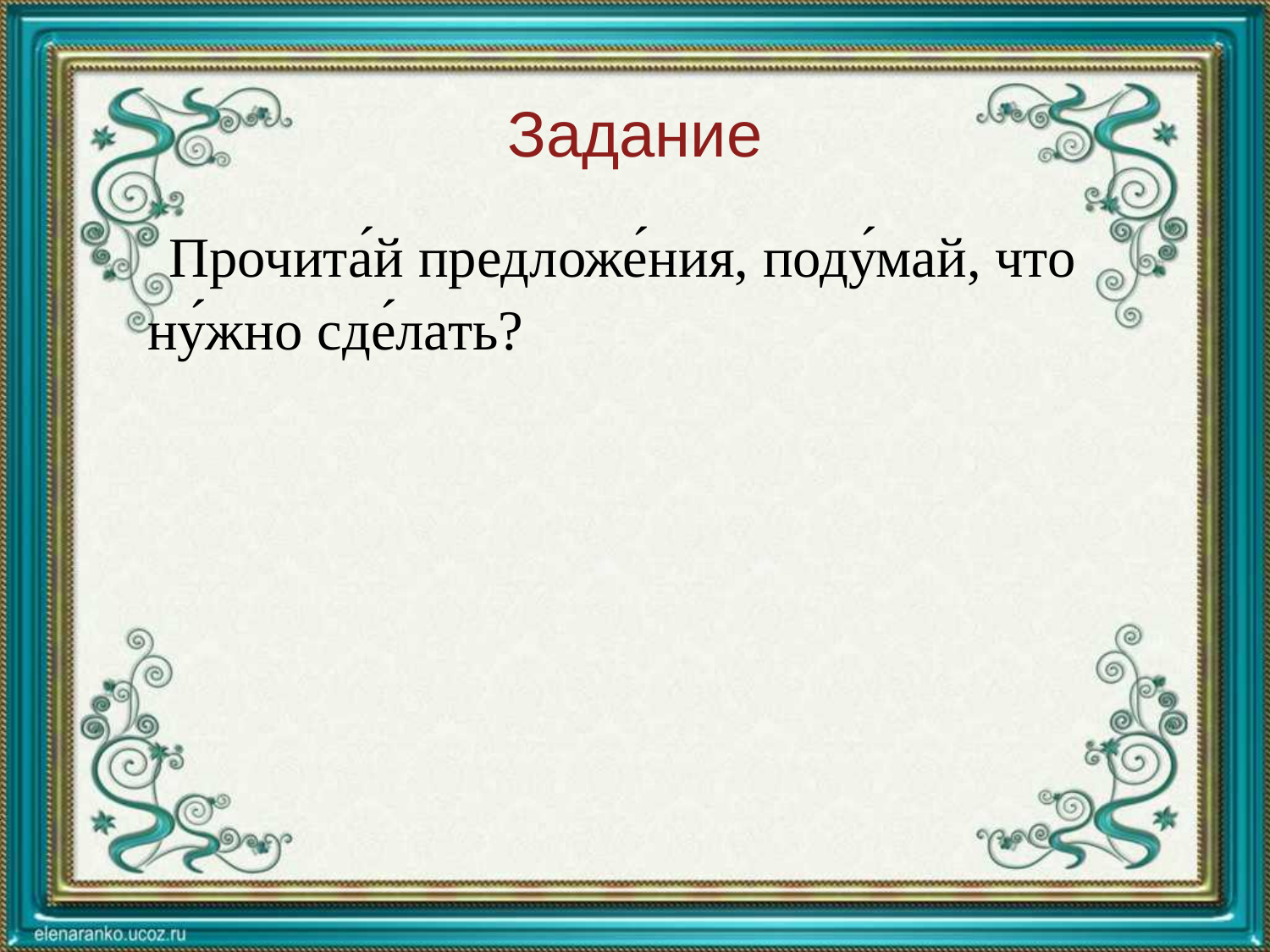

# Задание
 Прочита́й предложе́ния, поду́май, что ну́жно сде́лать?